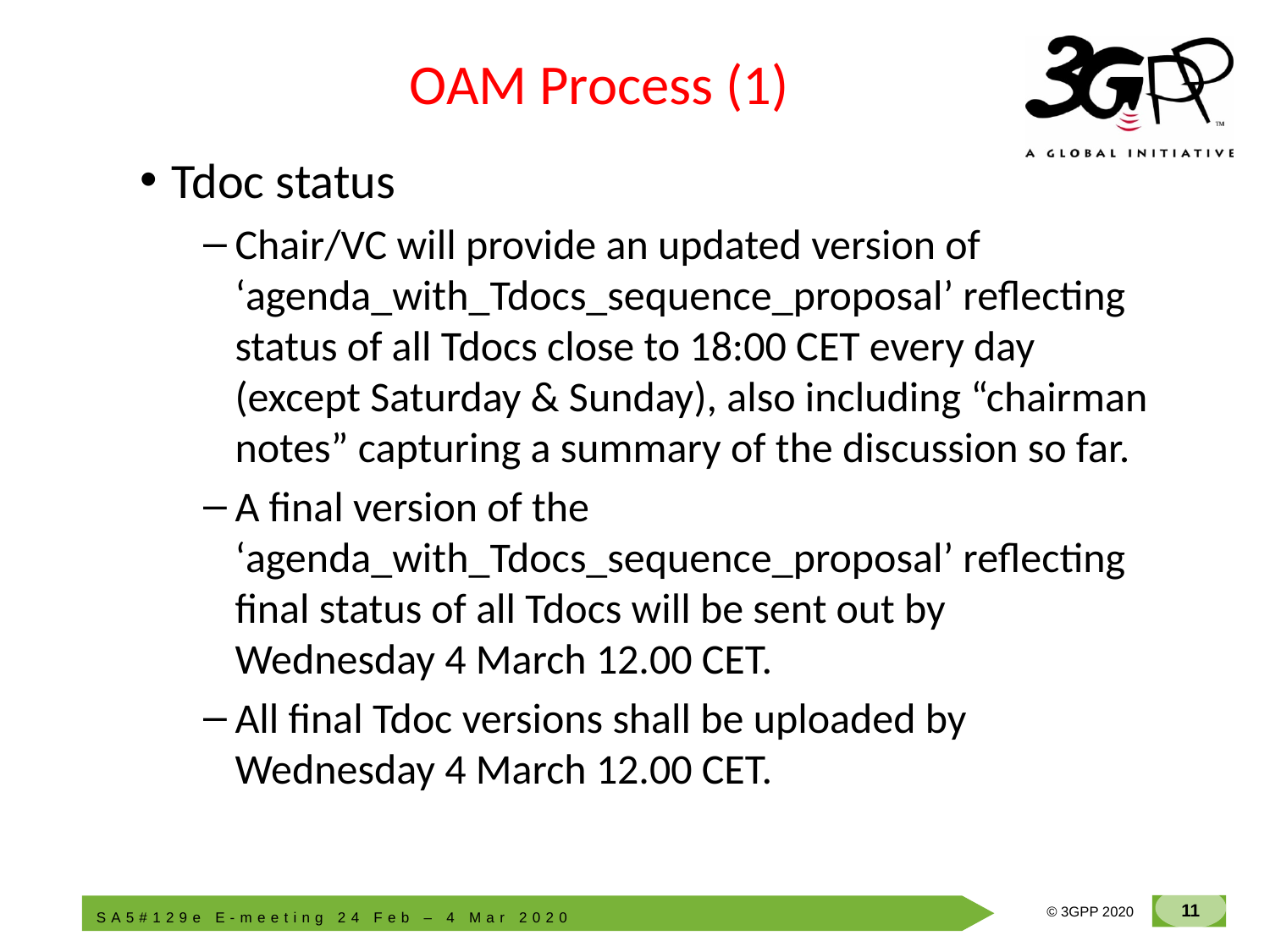

# OAM Process (1)
Tdoc status
Chair/VC will provide an updated version of ‘agenda_with_Tdocs_sequence_proposal’ reflecting status of all Tdocs close to 18:00 CET every day (except Saturday & Sunday), also including “chairman notes” capturing a summary of the discussion so far.
A final version of the ‘agenda_with_Tdocs_sequence_proposal’ reflecting final status of all Tdocs will be sent out by Wednesday 4 March 12.00 CET.
All final Tdoc versions shall be uploaded by Wednesday 4 March 12.00 CET.